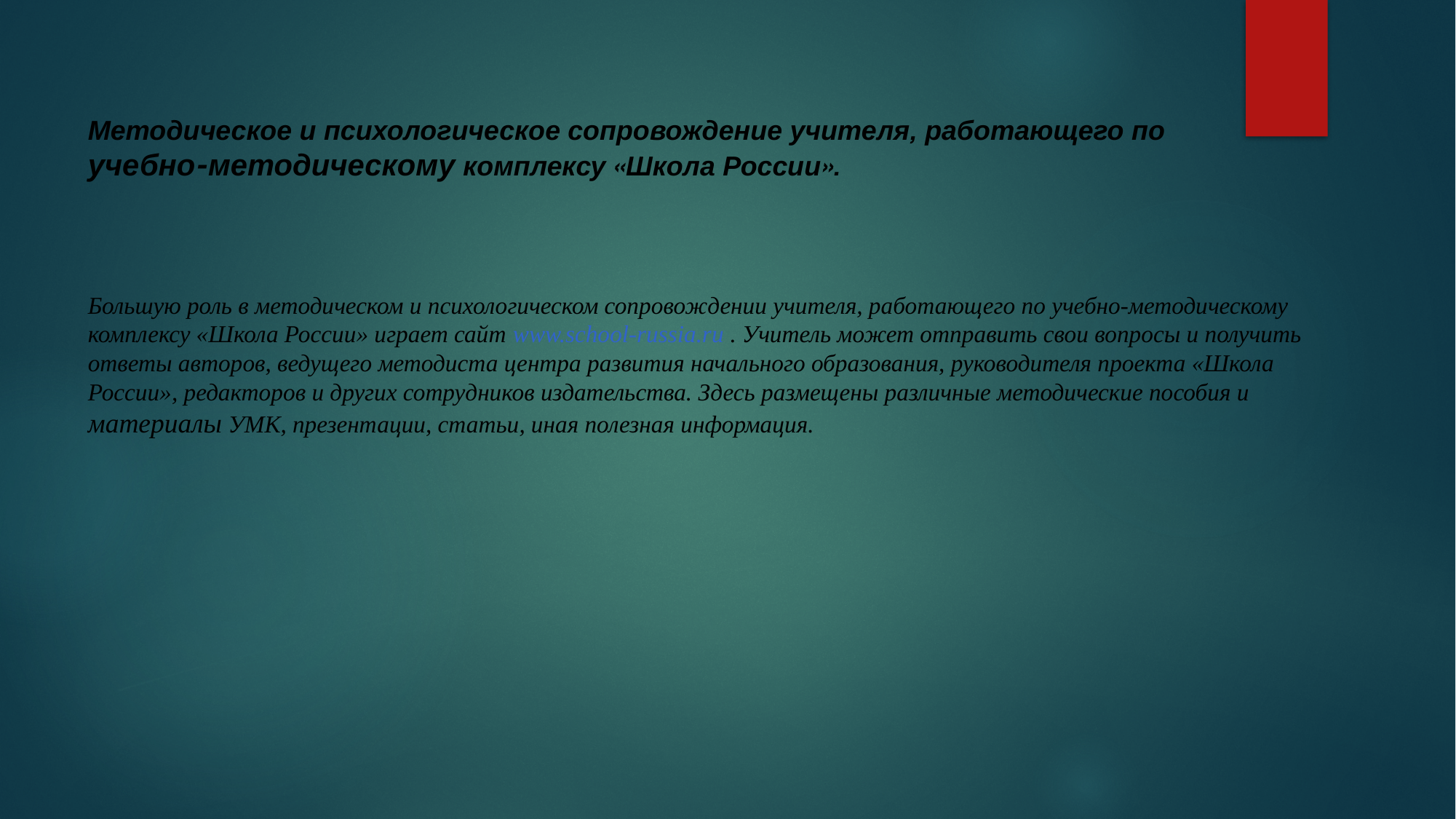

# Методическое и психологическое сопровождение учителя, работающего по учебно-методическому комплексу «Школа России».
Большую роль в методическом и психологическом сопровождении учителя, работающего по учебно‐методическому комплексу «Школа России» играет сайт www.school-russia.ru . Учитель может отправить свои вопросы и получить ответы авторов, ведущего методиста центра развития начального образования, руководителя проекта «Школа России», редакторов и других сотрудников издательства. Здесь размещены различные методические пособия и материалы УМК, презентации, статьи, иная полезная информация.